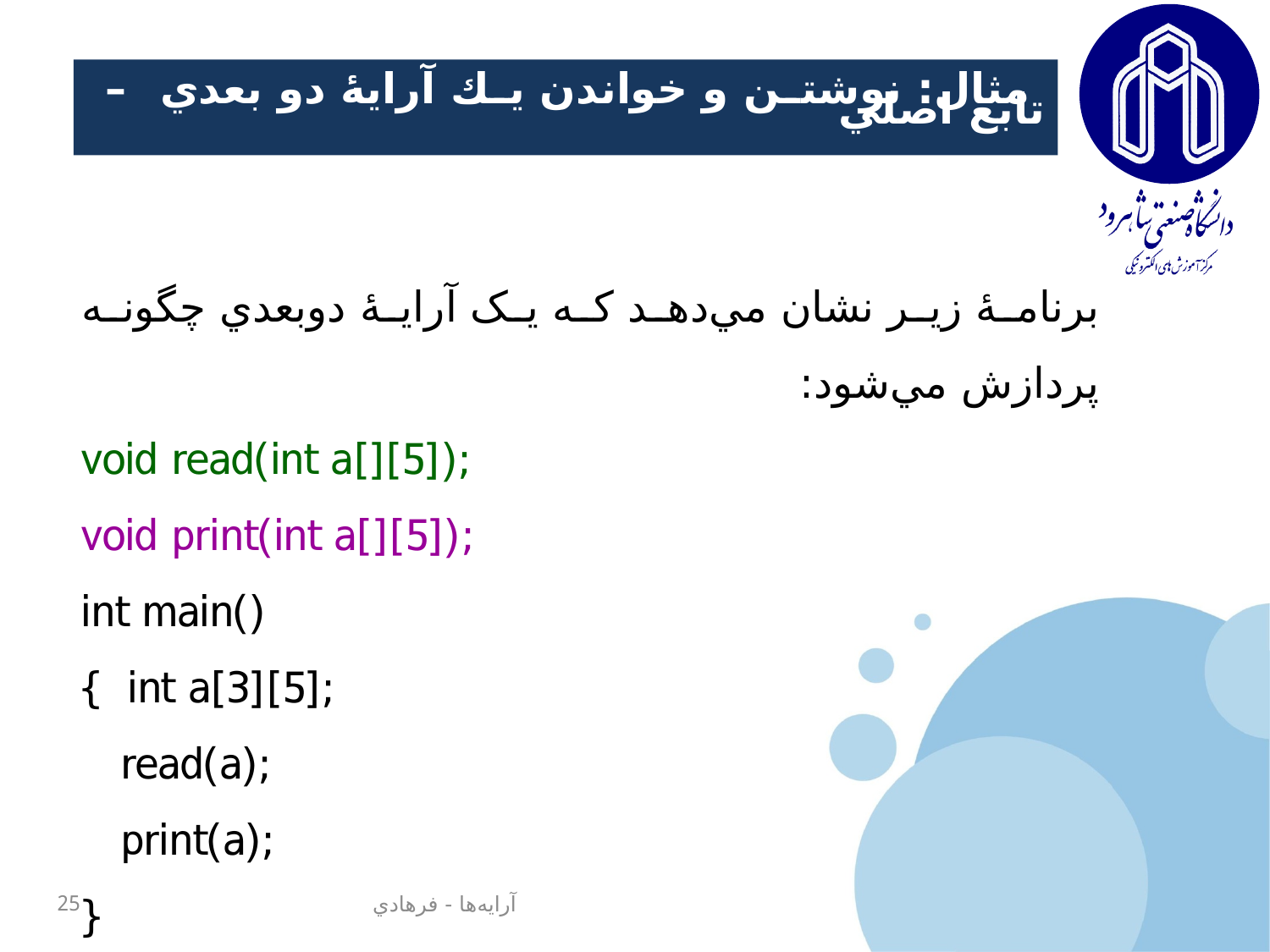

# مثال‌: نوشتن و خواندن يك آرايۀ دو بعدي – تابع اصلي
برنامۀ زير نشان مي‌دهد که يک آرايۀ دوبعدي چگونه پردازش مي‌شود:
void read(int a[][5]);
void print(int a[][5]);
int main()
{  int a[3][5];
   read(a);
   print(a);
}

25
آرايه‌ها - فرهادي